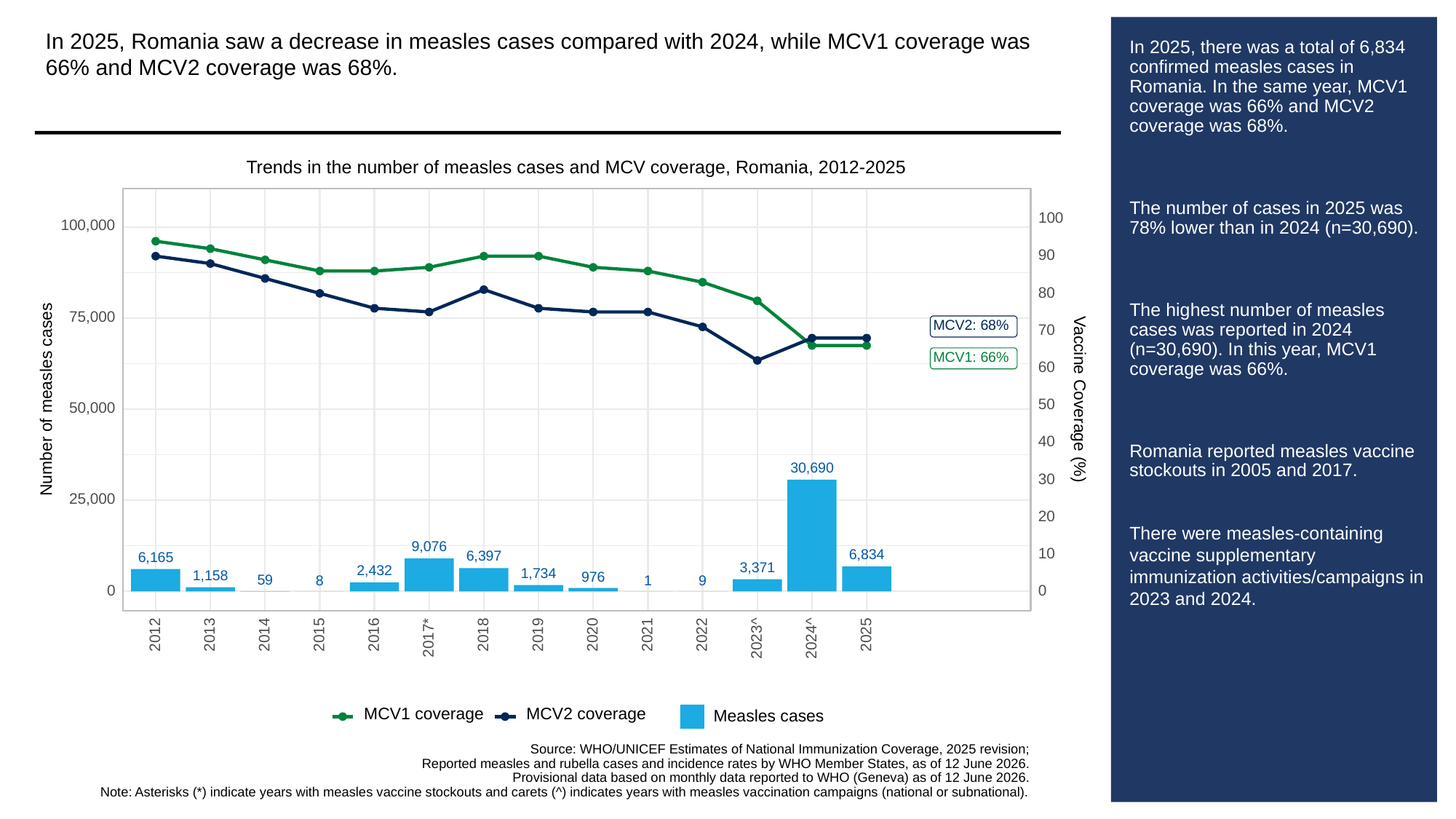

In 2025, Romania saw a decrease in measles cases compared with 2024, while MCV1 coverage was 66% and MCV2 coverage was 68%.
# In 2025, there was a total of 6,834 confirmed measles cases in Romania. In the same year, MCV1 coverage was 66% and MCV2 coverage was 68%.

The number of cases in 2025 was 78% lower than in 2024 (n=30,690).

The highest number of measles cases was reported in 2024 (n=30,690). In this year, MCV1 coverage was 66%.

Romania reported measles vaccine stockouts in 2005 and 2017.

There were measles-containing vaccine supplementary immunization activities/campaigns in 2023 and 2024.

Trends in the number of measles cases and MCV coverage, Romania, 2012-2025

100
100,000

90

80

75,000

MCV2: 68%

70

MCV1: 66%

60

Vaccine Coverage (%)
Number of measles cases
50
50,000

40

30,690
30

25,000

20
9,076

10
6,834
6,397
6,165

3,371
2,432

1,734

1,158
976
59
9
8
1

0
0

2013
2012
2014
2015
2016
2018
2019
2020
2021
2022
2025
2017*
2023^
2024^

MCV1 coverage
MCV2 coverage
Measles cases

Source: WHO/UNICEF Estimates of National Immunization Coverage, 2025 revision;
Reported measles and rubella cases and incidence rates by WHO Member States, as of 12 June 2026.
Provisional data based on monthly data reported to WHO (Geneva) as of 12 June 2026.
Note: Asterisks (*) indicate years with measles vaccine stockouts and carets (^) indicates years with measles vaccination campaigns (national or subnational).